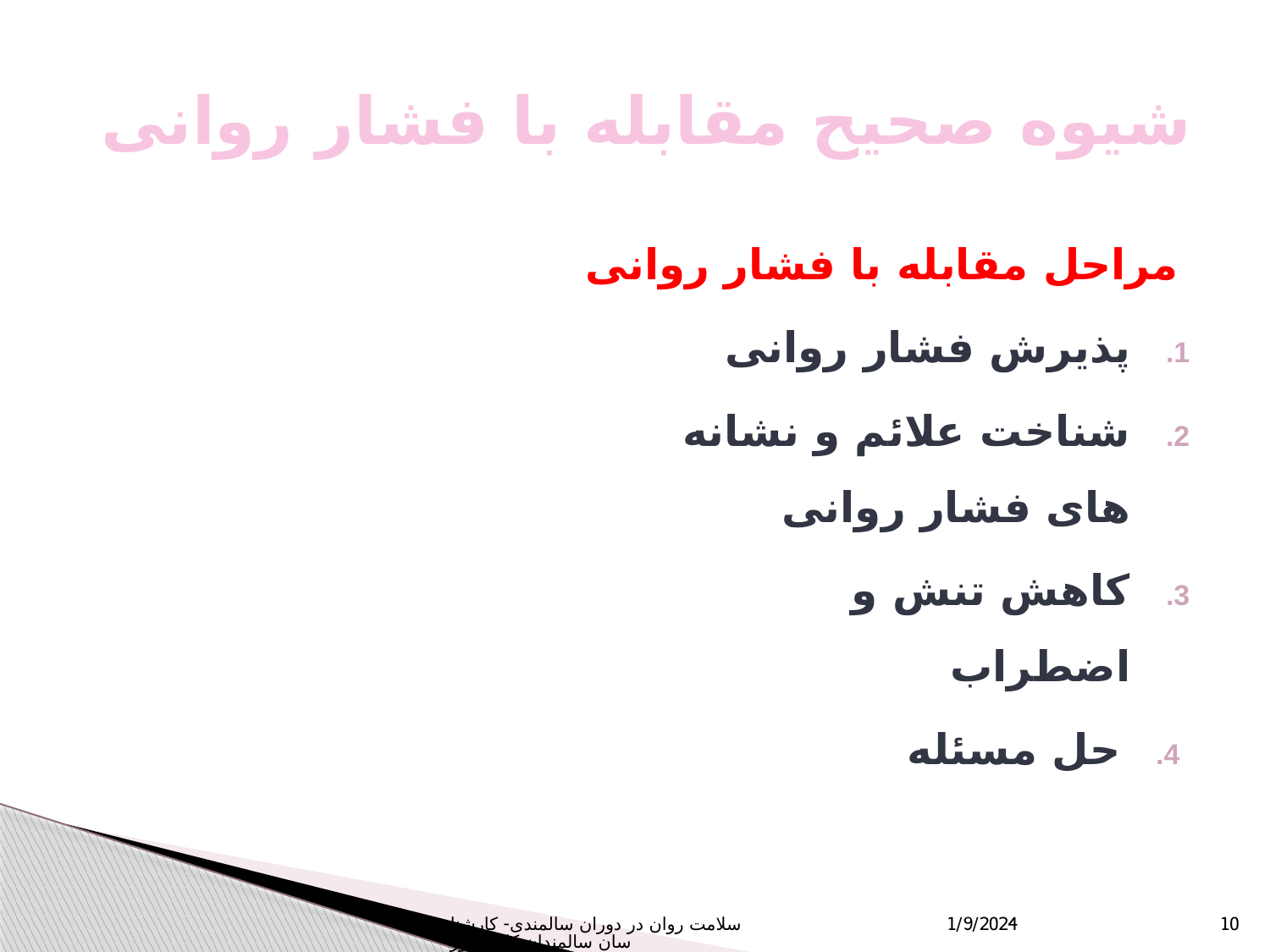

# شیوه صحیح مقابله با فشار روانی
مراحل مقابله با فشار روانی
پذیرش فشار روانی
شناخت علائم و نشانه های فشار روانی
کاهش تنش و اضطراب
حل مسئله

سلامت روان در دوران سالمندی- کارشناسان سالمندان کل کشور
1/9/2024
10